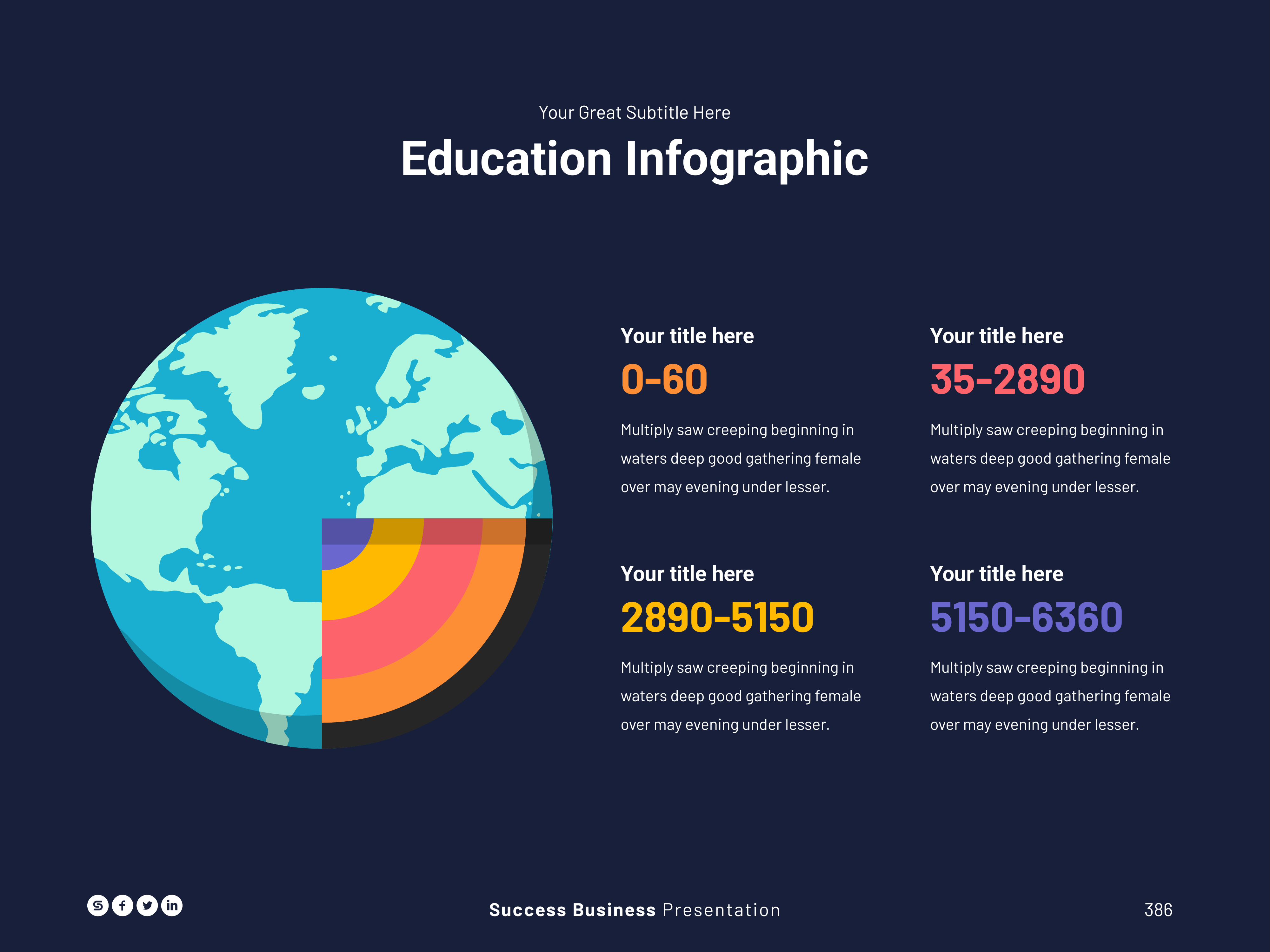

Your Great Subtitle Here
Education Infographic

Your title here
35-2890
Multiply saw creeping beginning in waters deep good gathering female over may evening under lesser.
Your title here
0-60
Multiply saw creeping beginning in waters deep good gathering female over may evening under lesser.
Your title here
2890-5150
Multiply saw creeping beginning in waters deep good gathering female over may evening under lesser.
Your title here
5150-6360
Multiply saw creeping beginning in waters deep good gathering female over may evening under lesser.